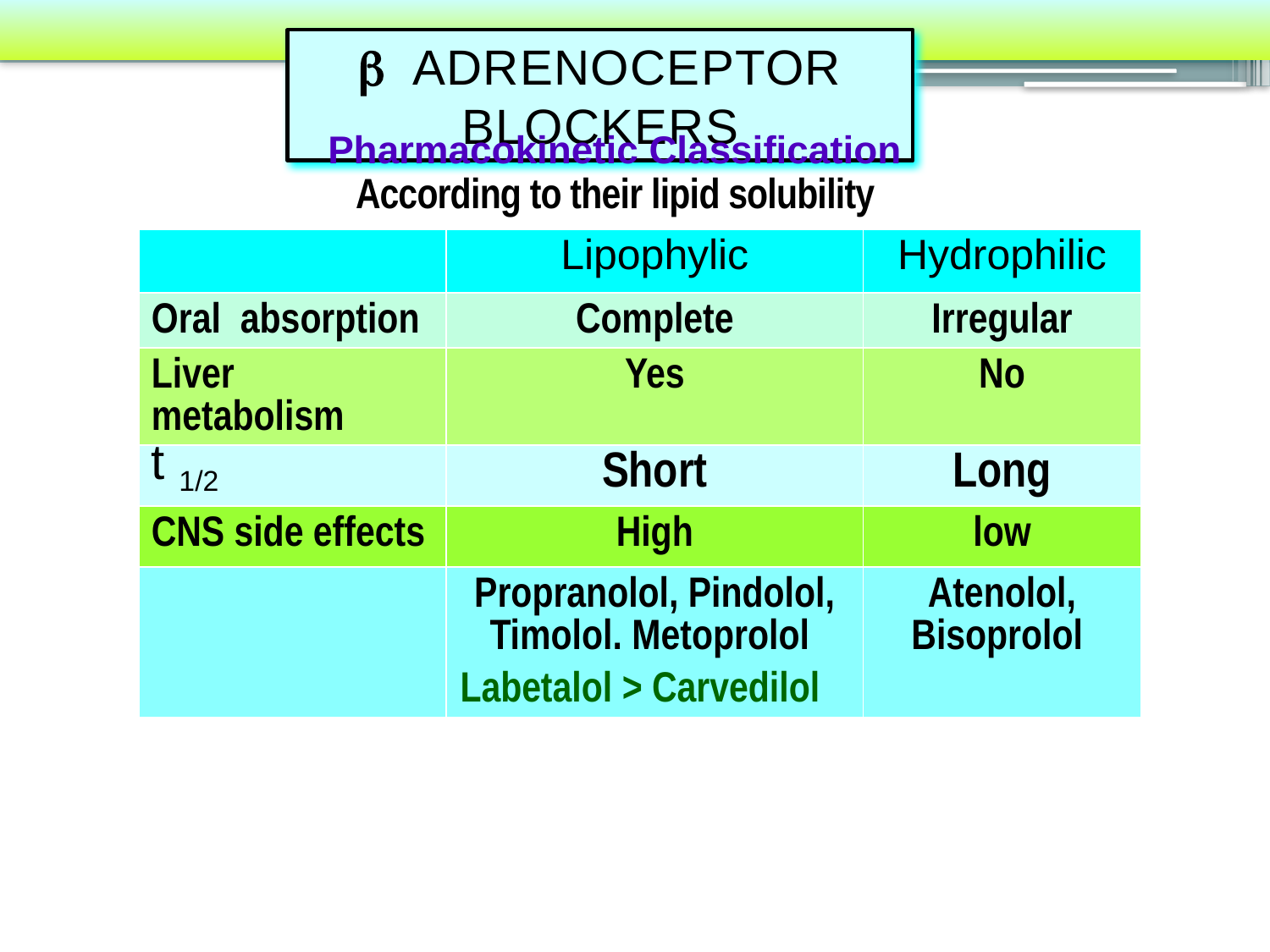

β ADRENOCEPTOR BLOCKERS
Pharmacokinetic Classification
According to their lipid solubility
|  | Lipophylic | Hydrophilic |
| --- | --- | --- |
| Oral absorption | Complete | Irregular |
| Liver metabolism | Yes | No |
| t 1/2 | Short | Long |
| CNS side effects | High | low |
|  | Propranolol, Pindolol, Timolol. Metoprolol Labetalol > Carvedilol | Atenolol, Bisoprolol |